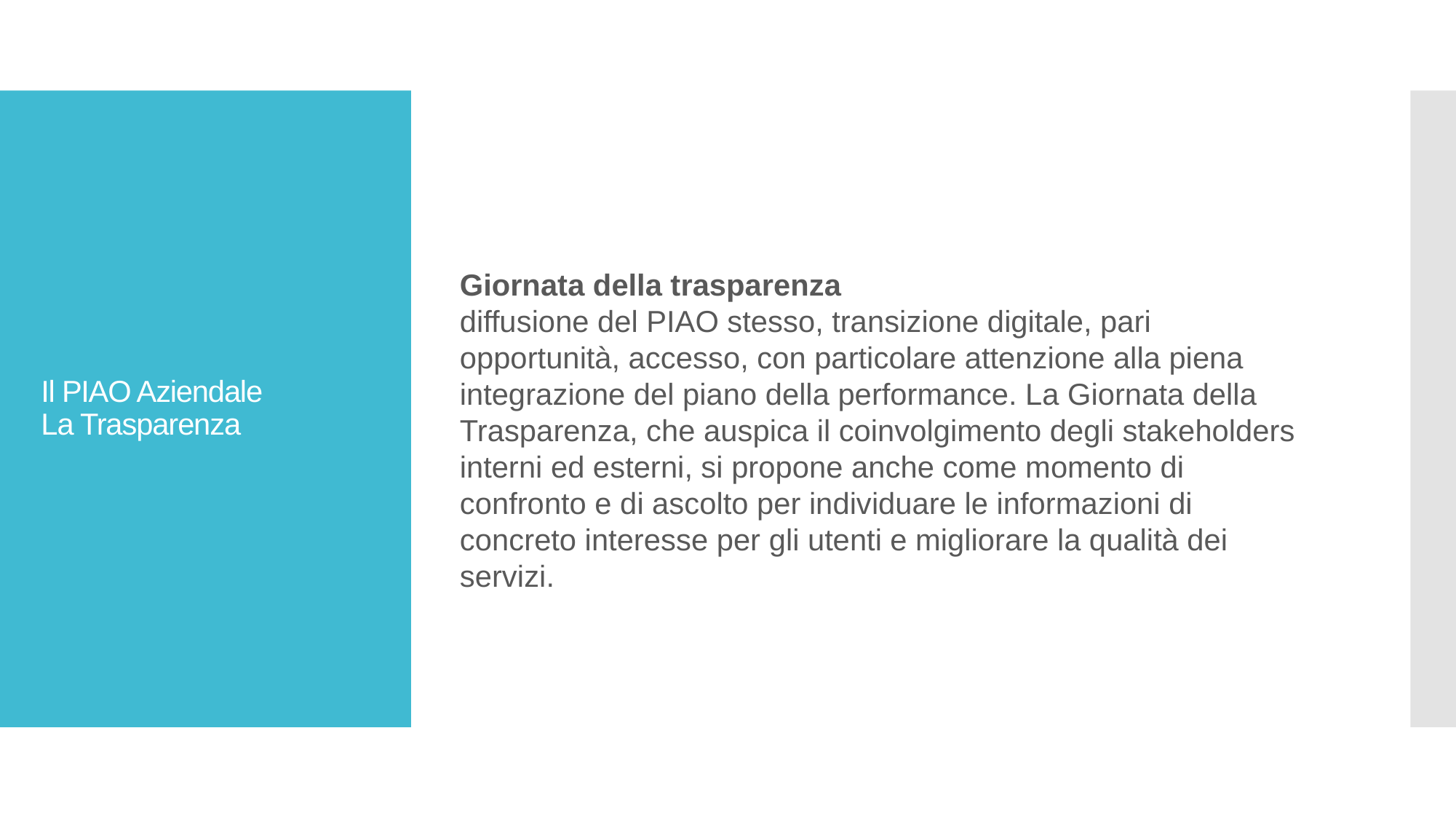

Giornata della trasparenza
diffusione del PIAO stesso, transizione digitale, pari opportunità, accesso, con particolare attenzione alla piena integrazione del piano della performance. La Giornata della Trasparenza, che auspica il coinvolgimento degli stakeholders interni ed esterni, si propone anche come momento di confronto e di ascolto per individuare le informazioni di concreto interesse per gli utenti e migliorare la qualità dei servizi.
# Il PIAO Aziendale La Trasparenza